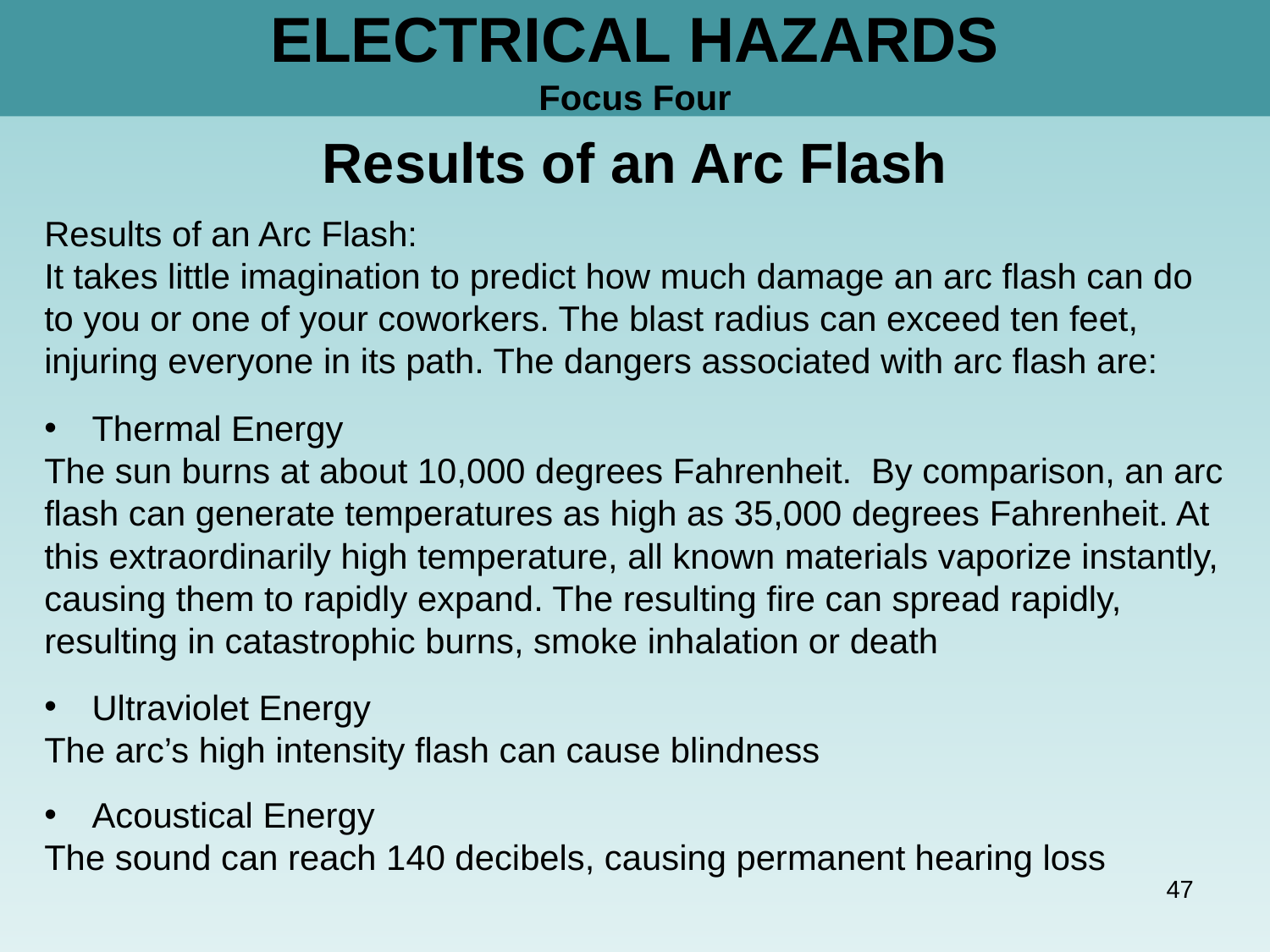

# ELECTRICAL HAZARDS Focus Four
Results of an Arc Flash
Results of an Arc Flash:
It takes little imagination to predict how much damage an arc flash can do to you or one of your coworkers. The blast radius can exceed ten feet, injuring everyone in its path. The dangers associated with arc flash are:
Thermal Energy
The sun burns at about 10,000 degrees Fahrenheit.  By comparison, an arc flash can generate temperatures as high as 35,000 degrees Fahrenheit. At this extraordinarily high temperature, all known materials vaporize instantly, causing them to rapidly expand. The resulting fire can spread rapidly, resulting in catastrophic burns, smoke inhalation or death
Ultraviolet Energy
The arc’s high intensity flash can cause blindness
Acoustical Energy
The sound can reach 140 decibels, causing permanent hearing loss
47